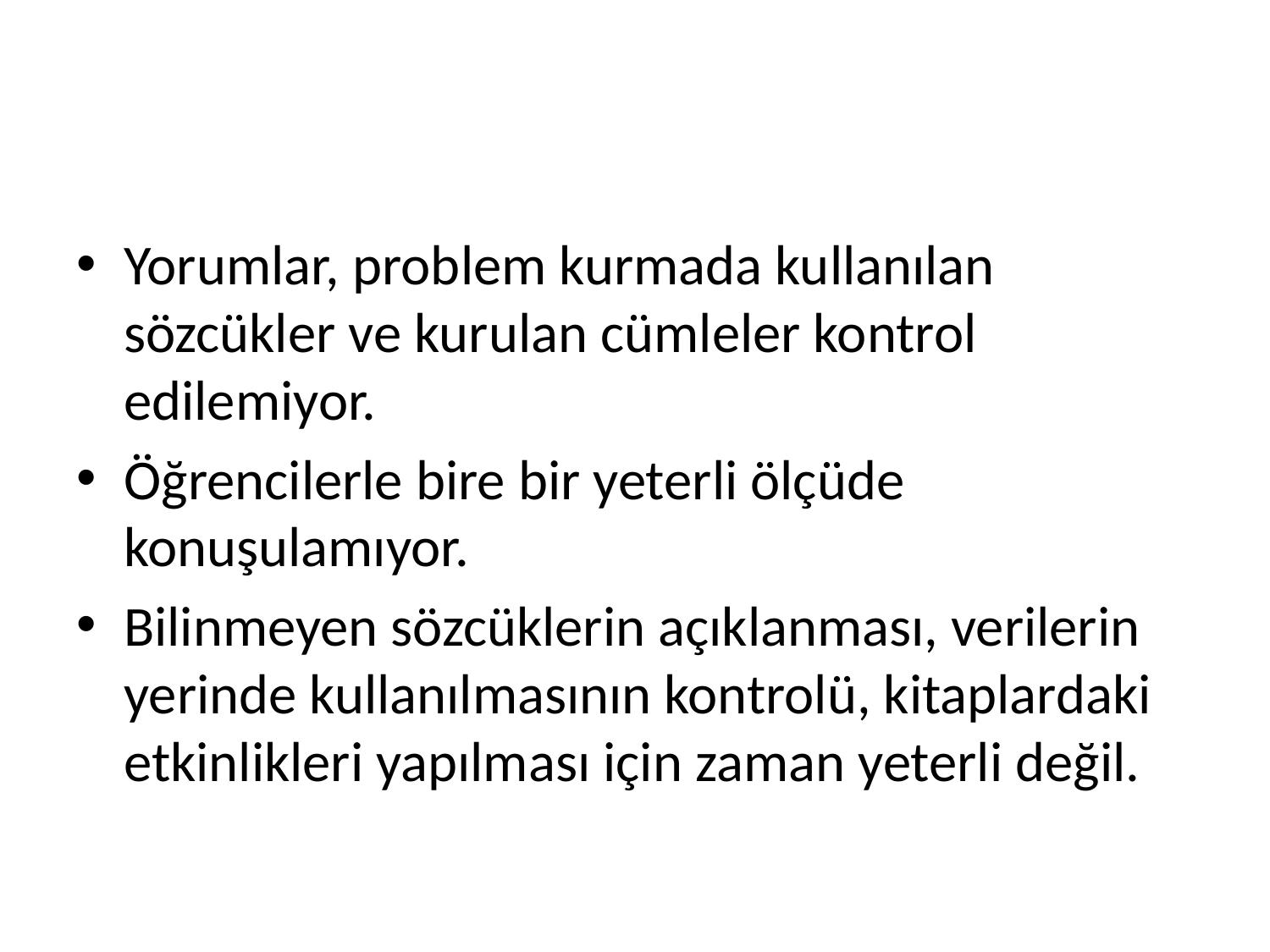

#
Yorumlar, problem kurmada kullanılan sözcükler ve kurulan cümleler kontrol edilemiyor.
Öğrencilerle bire bir yeterli ölçüde konuşulamıyor.
Bilinmeyen sözcüklerin açıklanması, verilerin yerinde kullanılmasının kontrolü, kitaplardaki etkinlikleri yapılması için zaman yeterli değil.